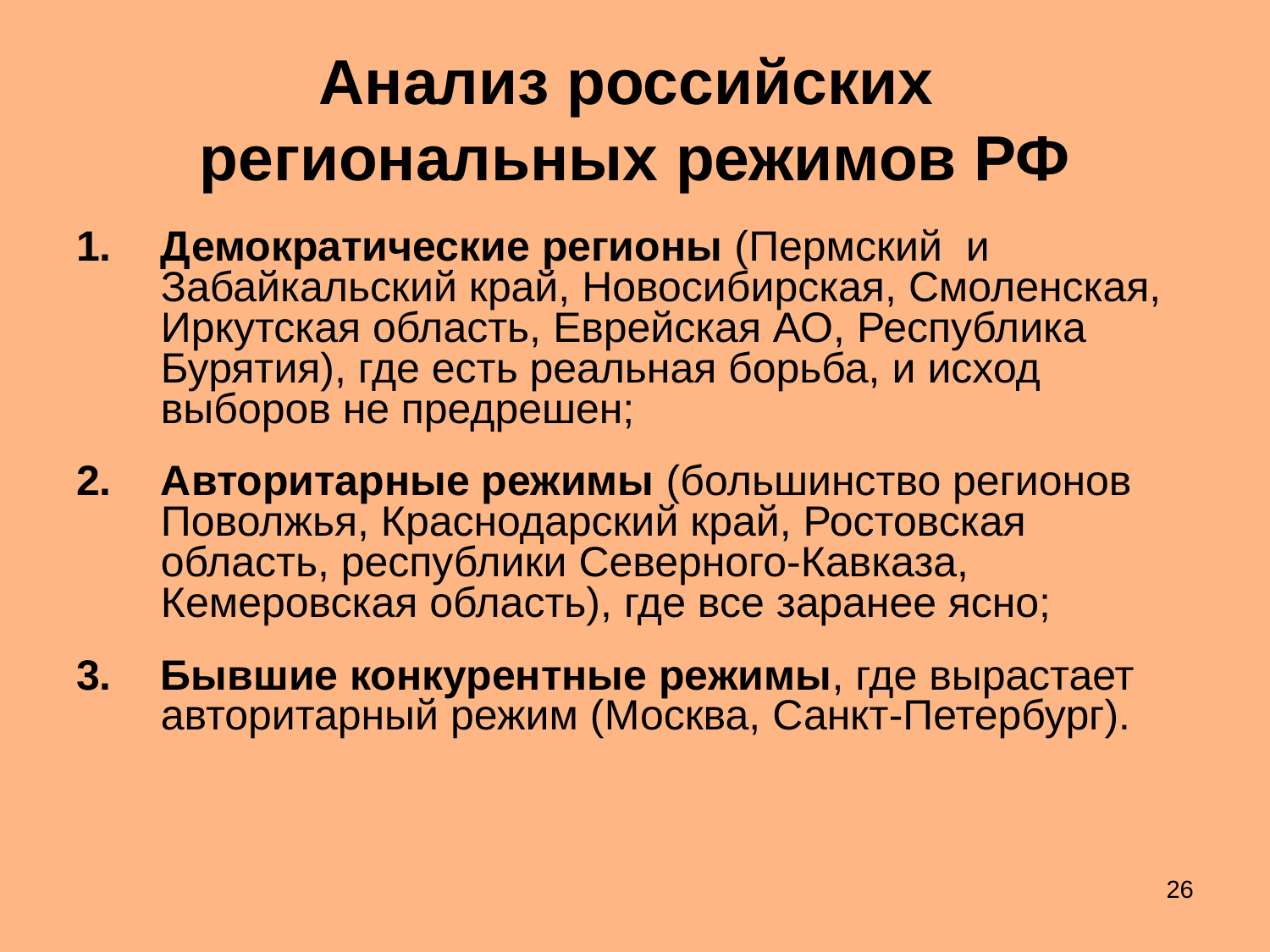

# Анализ российских региональных режимов РФ
Демократические регионы (Пермский  и Забайкальский край, Новосибирская, Смоленская, Иркутская область, Еврейская АО, Республика Бурятия), где есть реальная борьба, и исход выборов не предрешен;
Авторитарные режимы (большинство регионов Поволжья, Краснодарский край, Ростовская область, республики Северного-Кавказа, Кемеровская область), где все заранее ясно;
Бывшие конкурентные режимы, где вырастает авторитарный режим (Москва, Санкт-Петербург).
26